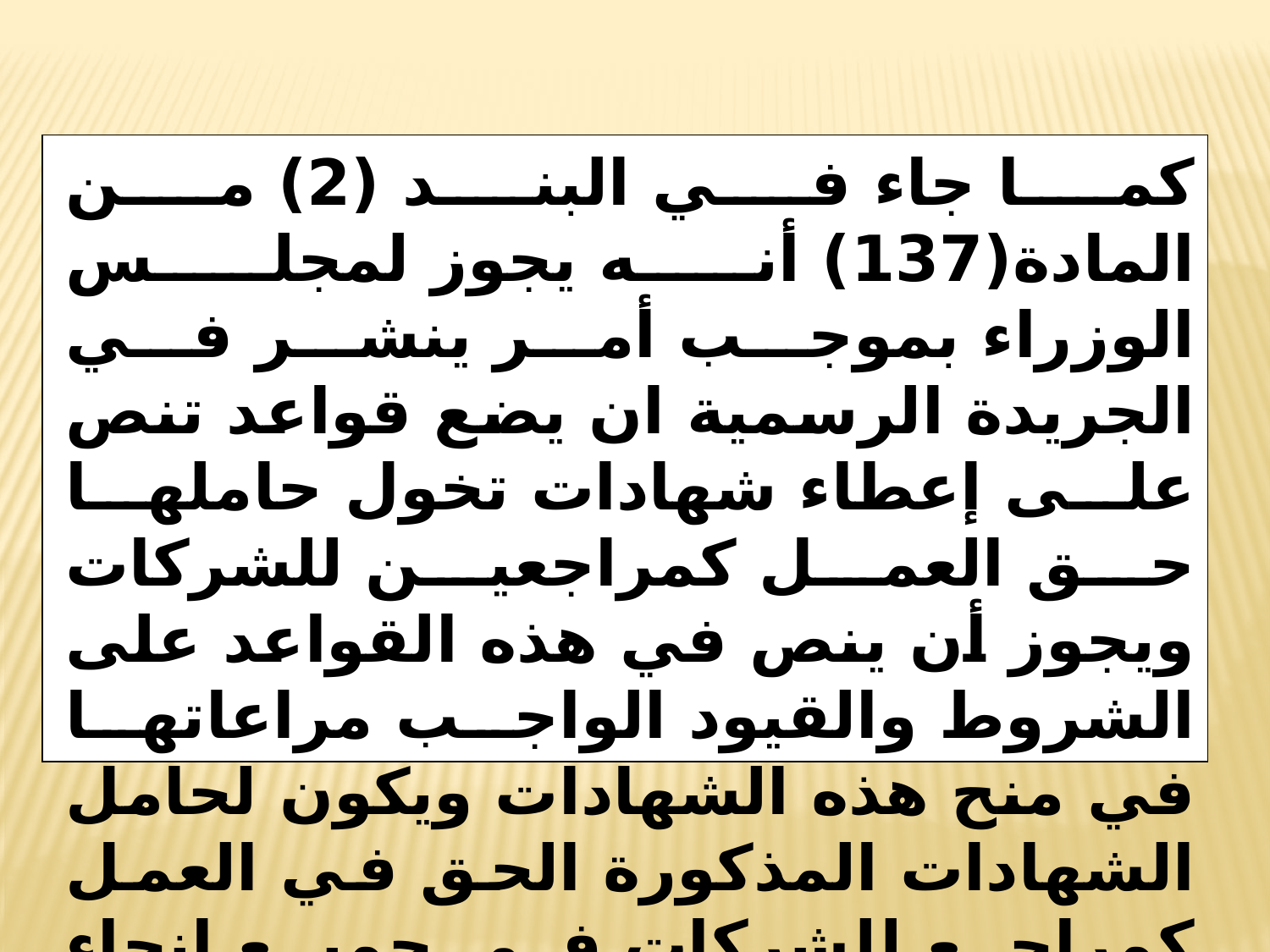

كما جاء في البند (2) من المادة(137) أنه يجوز لمجلس الوزراء بموجب أمر ينشر في الجريدة الرسمية ان يضع قواعد تنص على إعطاء شهادات تخول حاملها حق العمل كمراجعين للشركات ويجوز أن ينص في هذه القواعد على الشروط والقيود الواجب مراعاتها في منح هذه الشهادات ويكون لحامل الشهادات المذكورة الحق في العمل كمراجع للشركات في جميع انحاء السودان إلا اذا قيدت أو حددت الشهادة استعمال الحق.